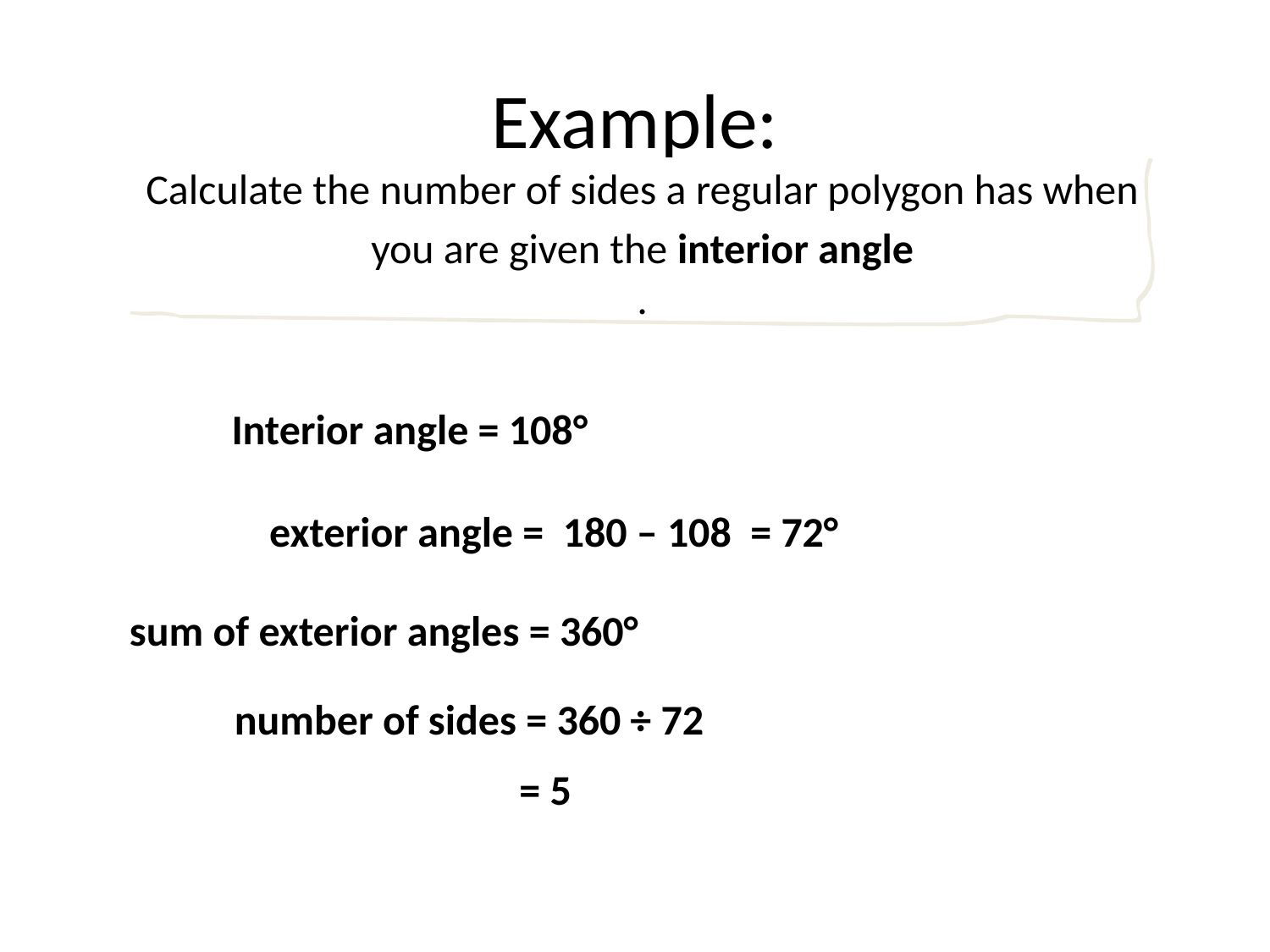

# Example:

Calculate the number of sides a regular polygon has when
 you are given the interior angle
.
Interior angle = 108°
exterior angle =  180 – 108  = 72°
 sum of exterior angles = 360°
number of sides = 360 ÷ 72
= 5